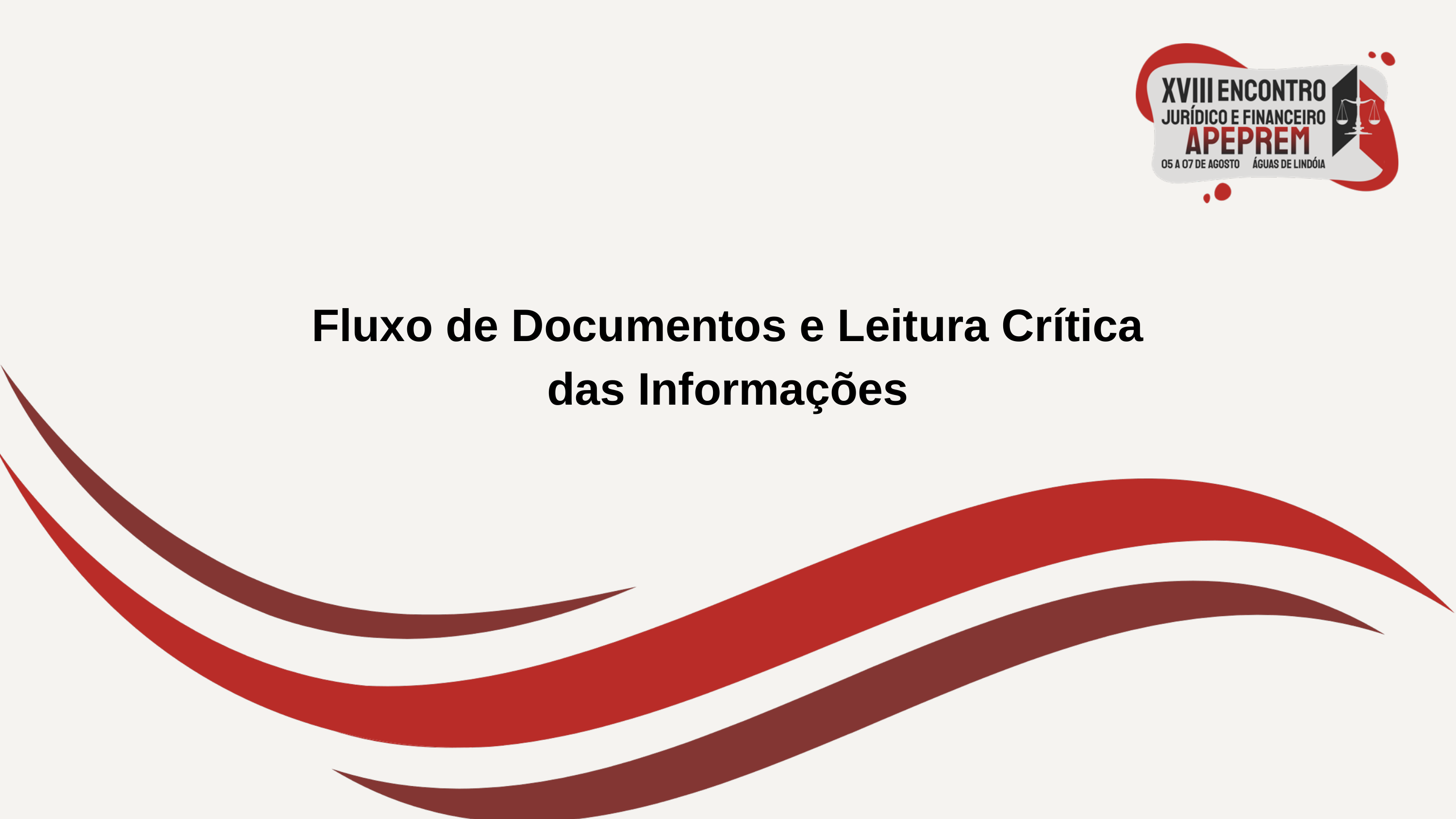

Fluxo de Documentos e Leitura Crítica das Informações